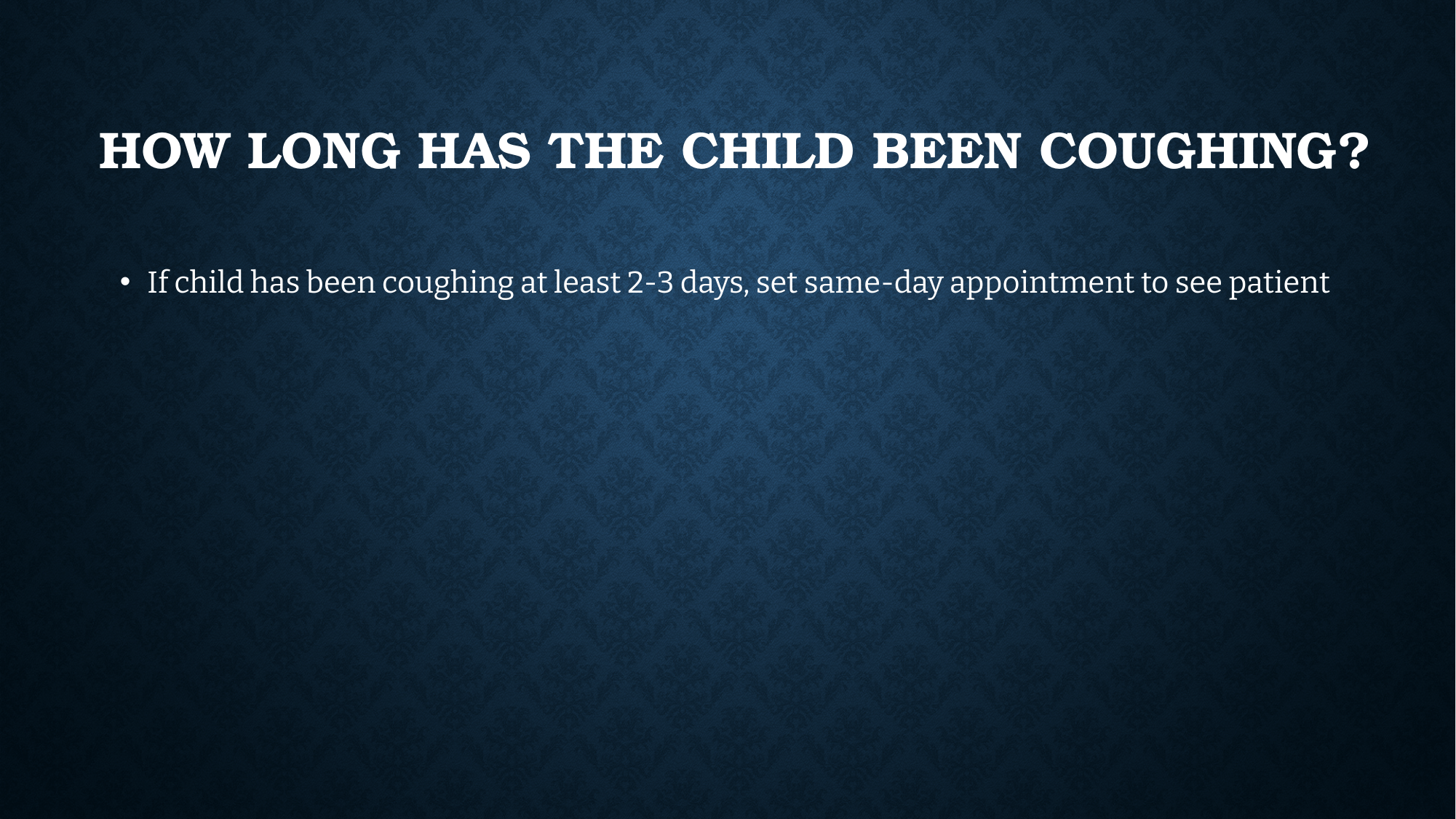

# How long has the child been coughing?
If child has been coughing at least 2-3 days, set same-day appointment to see patient